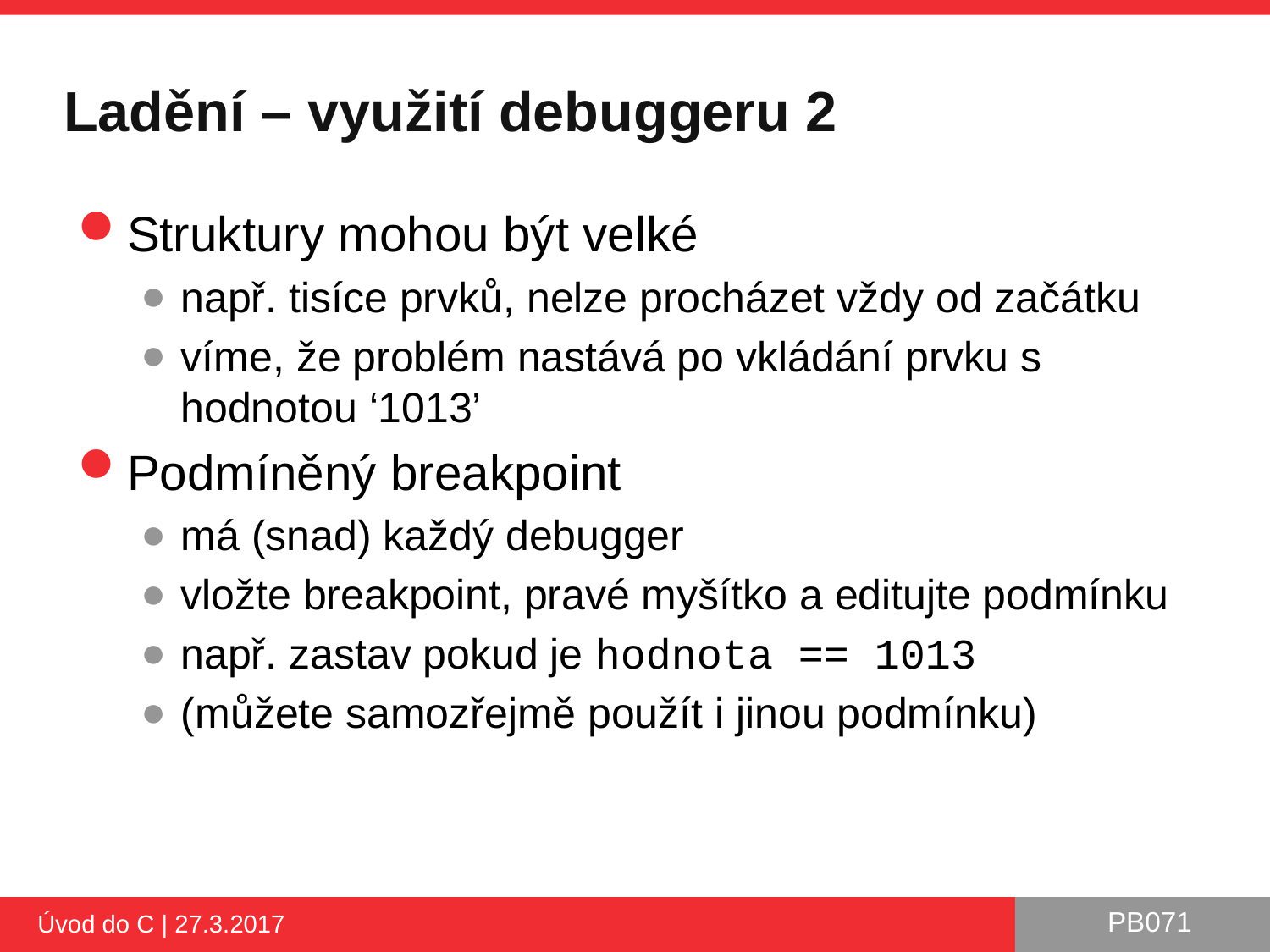

# Ladění – využití debuggeru 2
Struktury mohou být velké
např. tisíce prvků, nelze procházet vždy od začátku
víme, že problém nastává po vkládání prvku s hodnotou ‘1013’
Podmíněný breakpoint
má (snad) každý debugger
vložte breakpoint, pravé myšítko a editujte podmínku
např. zastav pokud je hodnota == 1013
(můžete samozřejmě použít i jinou podmínku)

Úvod do C | 27.3.2017